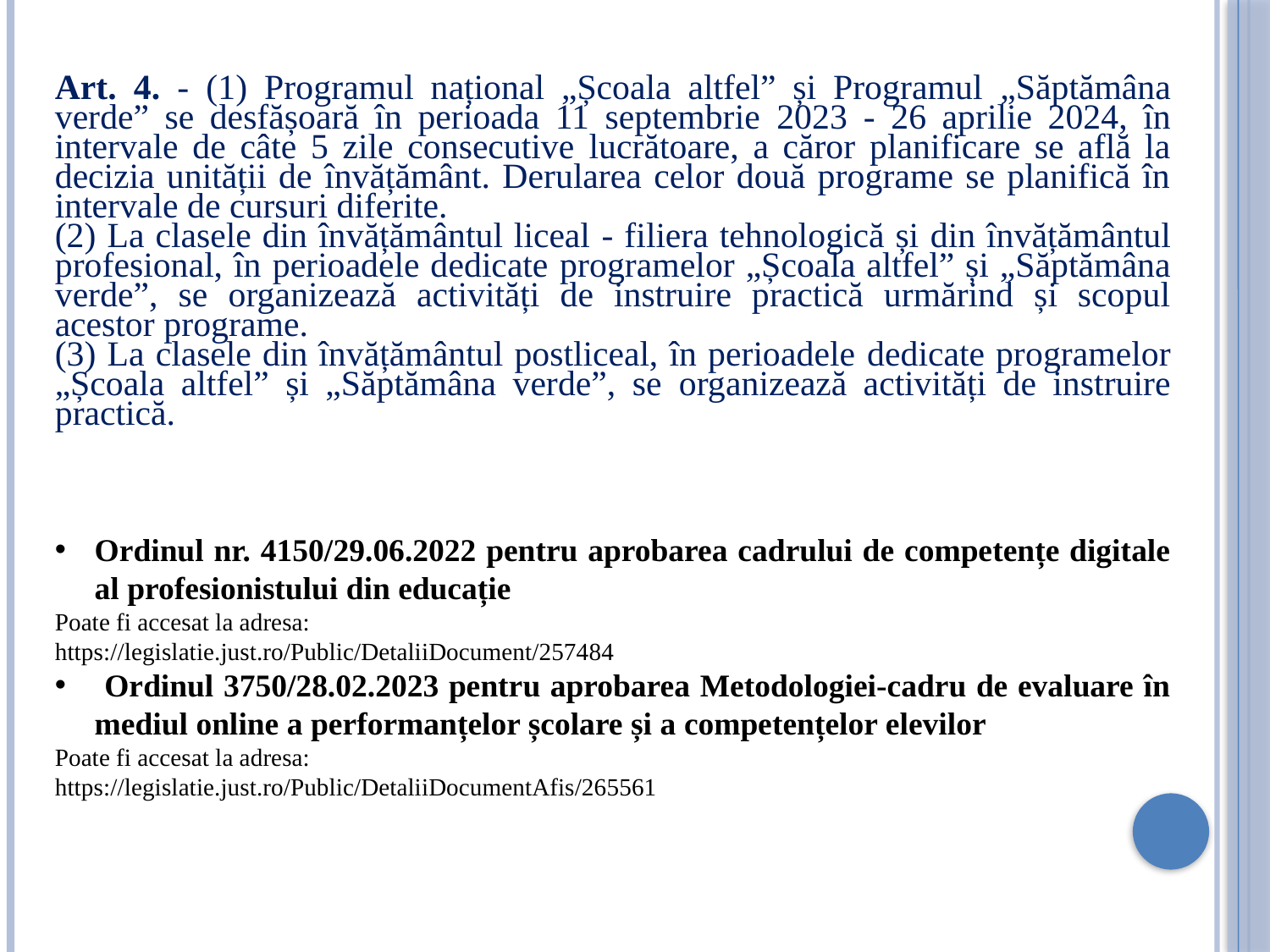

Art. 4. - (1) Programul național „Școala altfel” și Programul „Săptămâna verde” se desfășoară în perioada 11 septembrie 2023 - 26 aprilie 2024, în intervale de câte 5 zile consecutive lucrătoare, a căror planificare se află la decizia unității de învățământ. Derularea celor două programe se planifică în intervale de cursuri diferite.
(2) La clasele din învățământul liceal - filiera tehnologică și din învățământul profesional, în perioadele dedicate programelor „Școala altfel” și „Săptămâna verde”, se organizează activități de instruire practică urmărind și scopul acestor programe.
(3) La clasele din învățământul postliceal, în perioadele dedicate programelor „Școala altfel” și „Săptămâna verde”, se organizează activități de instruire practică.
Ordinul nr. 4150/29.06.2022 pentru aprobarea cadrului de competențe digitale al profesionistului din educație
Poate fi accesat la adresa:
https://legislatie.just.ro/Public/DetaliiDocument/257484
 Ordinul 3750/28.02.2023 pentru aprobarea Metodologiei-cadru de evaluare în mediul online a performanțelor școlare și a competențelor elevilor
Poate fi accesat la adresa:
https://legislatie.just.ro/Public/DetaliiDocumentAfis/265561